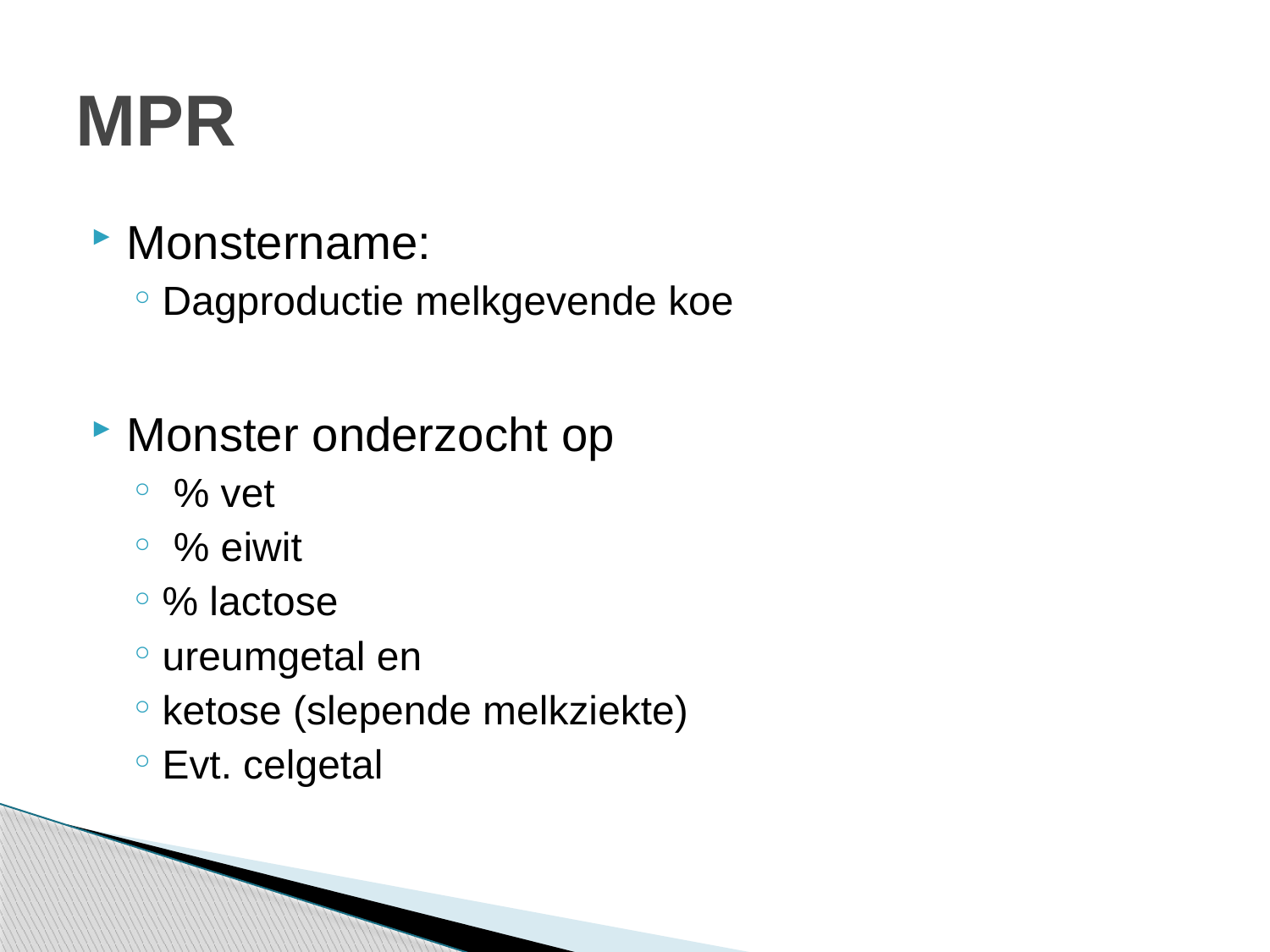

# MPR
Monstername:
Dagproductie melkgevende koe

Monster onderzocht op
 % vet
 % eiwit
% lactose
ureumgetal en
ketose (slepende melkziekte)
Evt. celgetal